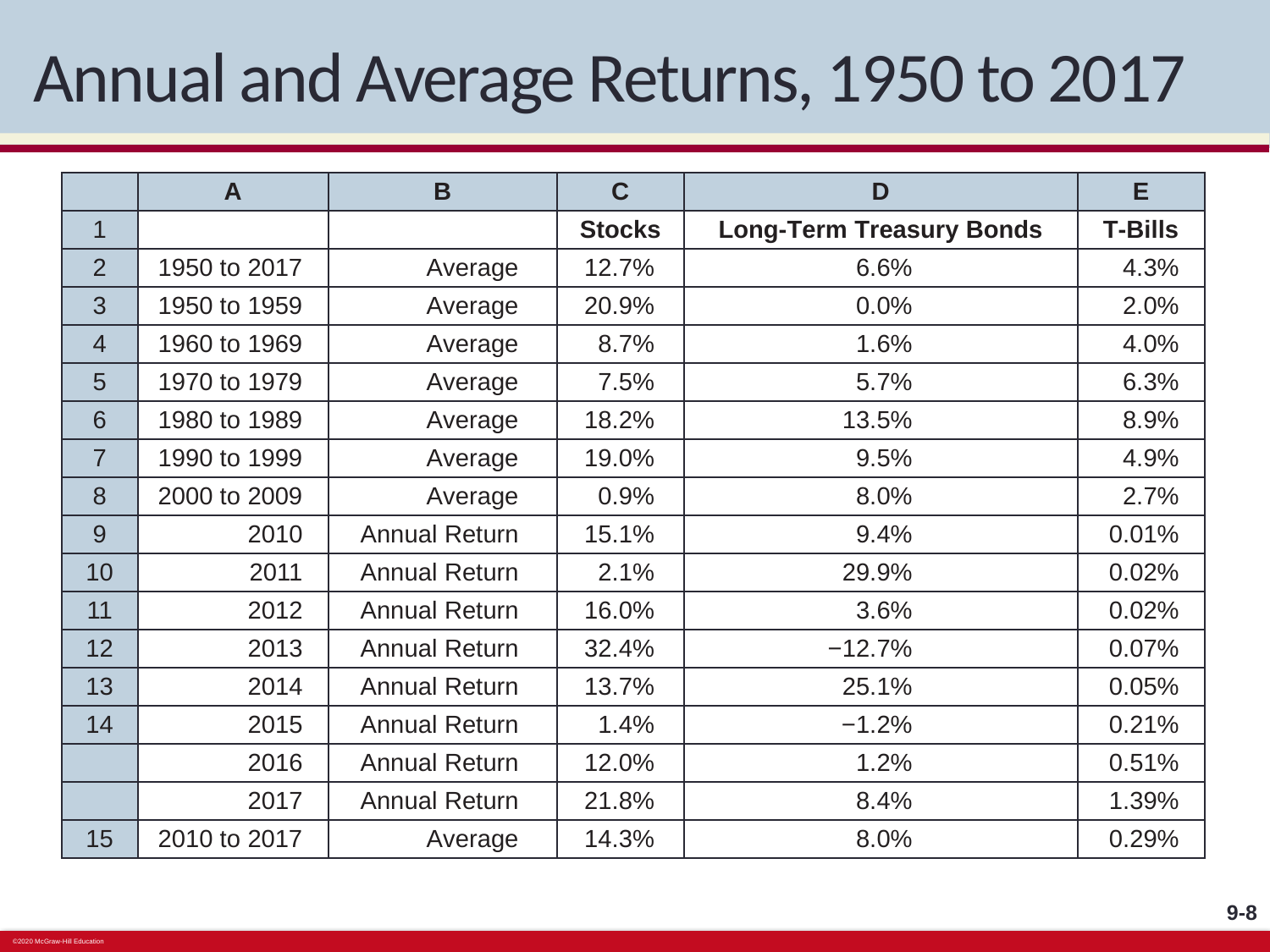

# Annual and Average Returns, 1950 to 2017
|  | A | B | C | D | E |
| --- | --- | --- | --- | --- | --- |
| 1 |  |  | Stocks | Long-Term Treasury Bonds | T-Bills |
| 2 | 1950 to 2017 | Average | 12.7% | 6.6% | 4.3% |
| 3 | 1950 to 1959 | Average | 20.9% | 0.0% | 2.0% |
| 4 | 1960 to 1969 | Average | 8.7% | 1.6% | 4.0% |
| 5 | 1970 to 1979 | Average | 7.5% | 5.7% | 6.3% |
| 6 | 1980 to 1989 | Average | 18.2% | 13.5% | 8.9% |
| 7 | 1990 to 1999 | Average | 19.0% | 9.5% | 4.9% |
| 8 | 2000 to 2009 | Average | 0.9% | 8.0% | 2.7% |
| 9 | 2010 | Annual Return | 15.1% | 9.4% | 0.01% |
| 10 | 2011 | Annual Return | 2.1% | 29.9% | 0.02% |
| 11 | 2012 | Annual Return | 16.0% | 3.6% | 0.02% |
| 12 | 2013 | Annual Return | 32.4% | −12.7% | 0.07% |
| 13 | 2014 | Annual Return | 13.7% | 25.1% | 0.05% |
| 14 | 2015 | Annual Return | 1.4% | −1.2% | 0.21% |
|  | 2016 | Annual Return | 12.0% | 1.2% | 0.51% |
|  | 2017 | Annual Return | 21.8% | 8.4% | 1.39% |
| 15 | 2010 to 2017 | Average | 14.3% | 8.0% | 0.29% |